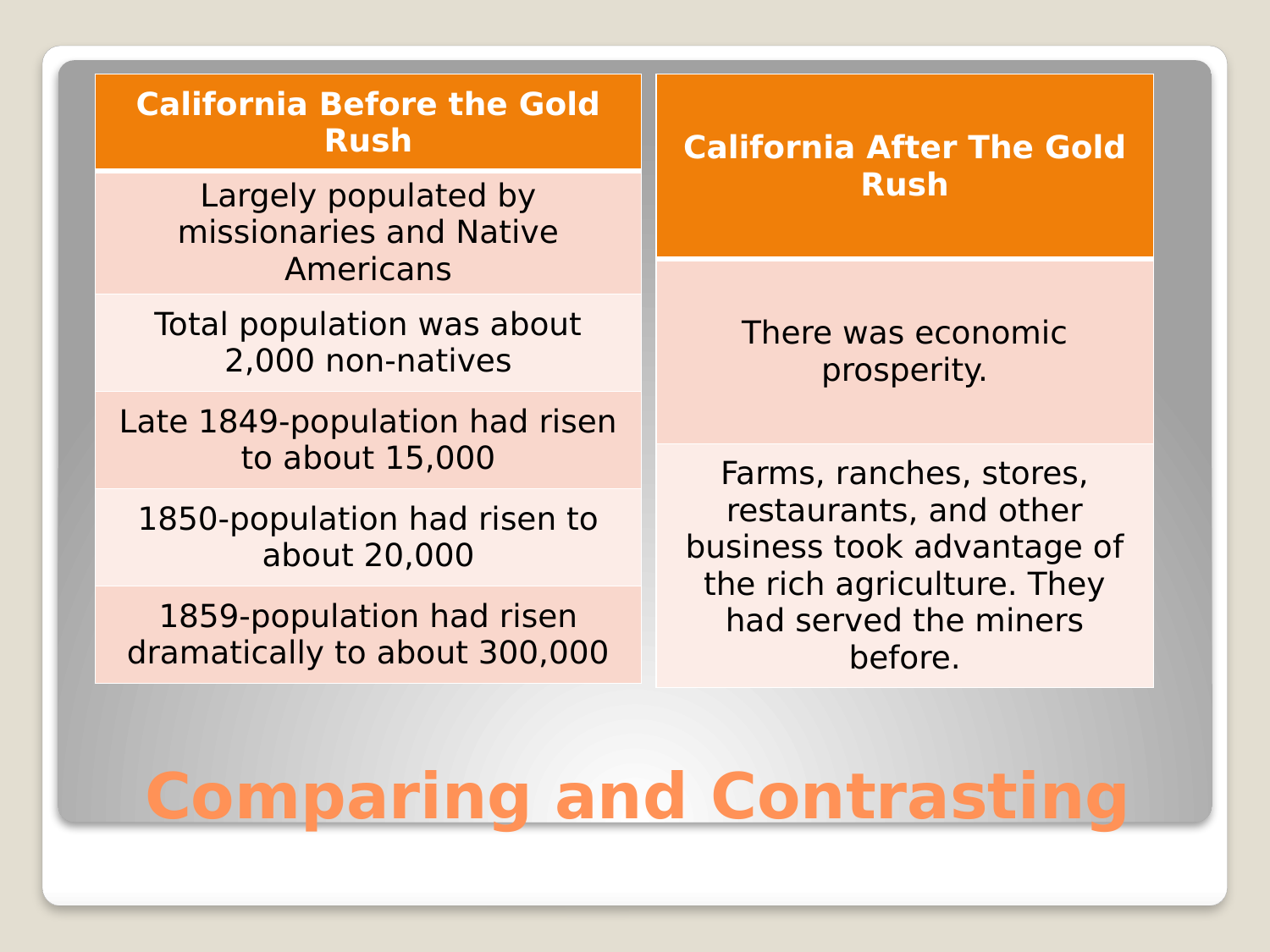

| California Before the Gold Rush |
| --- |
| Largely populated by missionaries and Native Americans |
| Total population was about 2,000 non-natives |
| Late 1849-population had risen to about 15,000 |
| 1850-population had risen to about 20,000 |
| 1859-population had risen dramatically to about 300,000 |
| California After The Gold Rush |
| --- |
| There was economic prosperity. |
| Farms, ranches, stores, restaurants, and other business took advantage of the rich agriculture. They had served the miners before. |
# Comparing and Contrasting